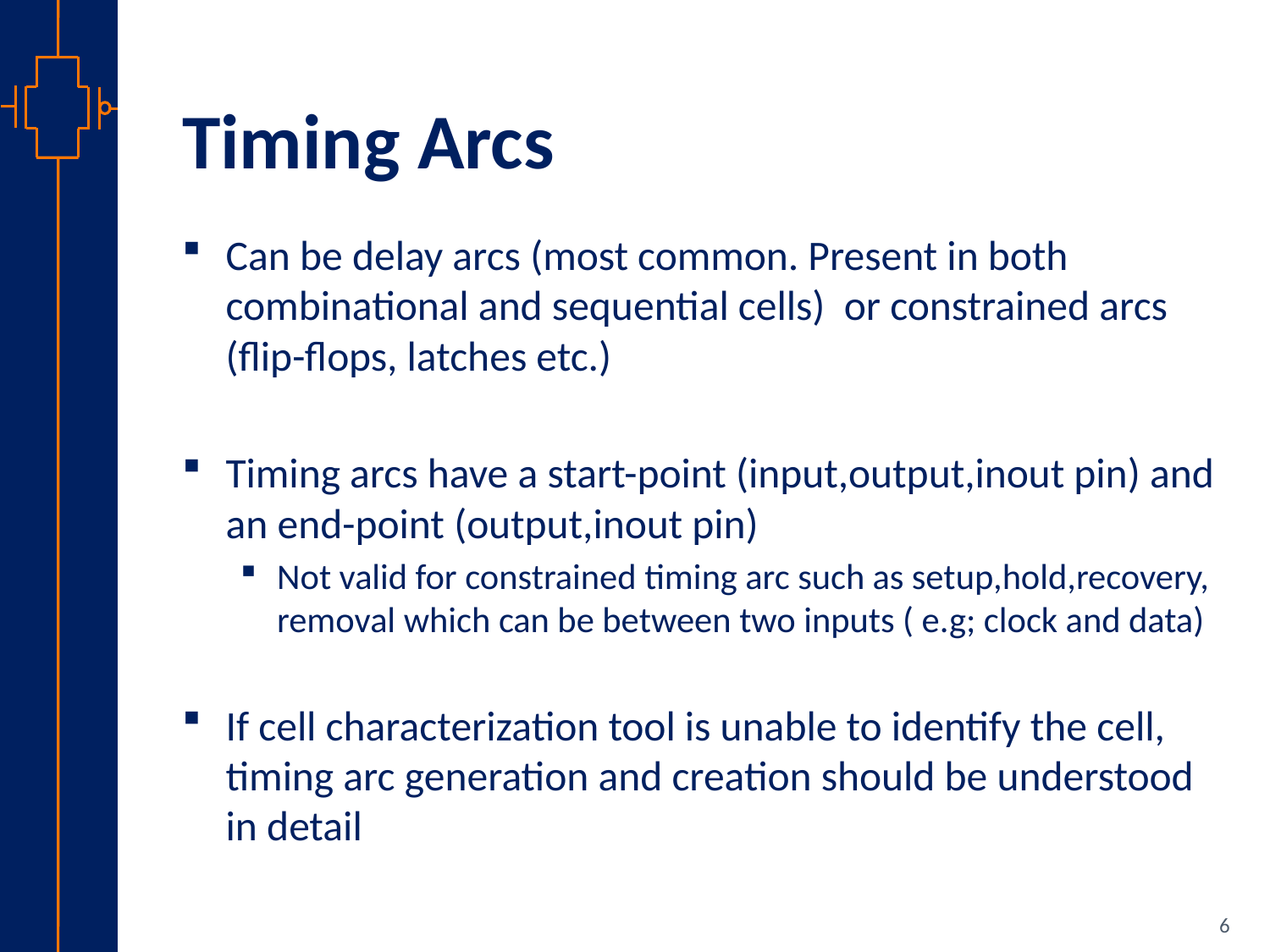

# Timing Arcs
Can be delay arcs (most common. Present in both combinational and sequential cells)  or constrained arcs (flip-flops, latches etc.)

Timing arcs have a start-point (input,output,inout pin) and an end-point (output,inout pin)
Not valid for constrained timing arc such as setup,hold,recovery, removal which can be between two inputs ( e.g; clock and data)

If cell characterization tool is unable to identify the cell, timing arc generation and creation should be understood in detail

6